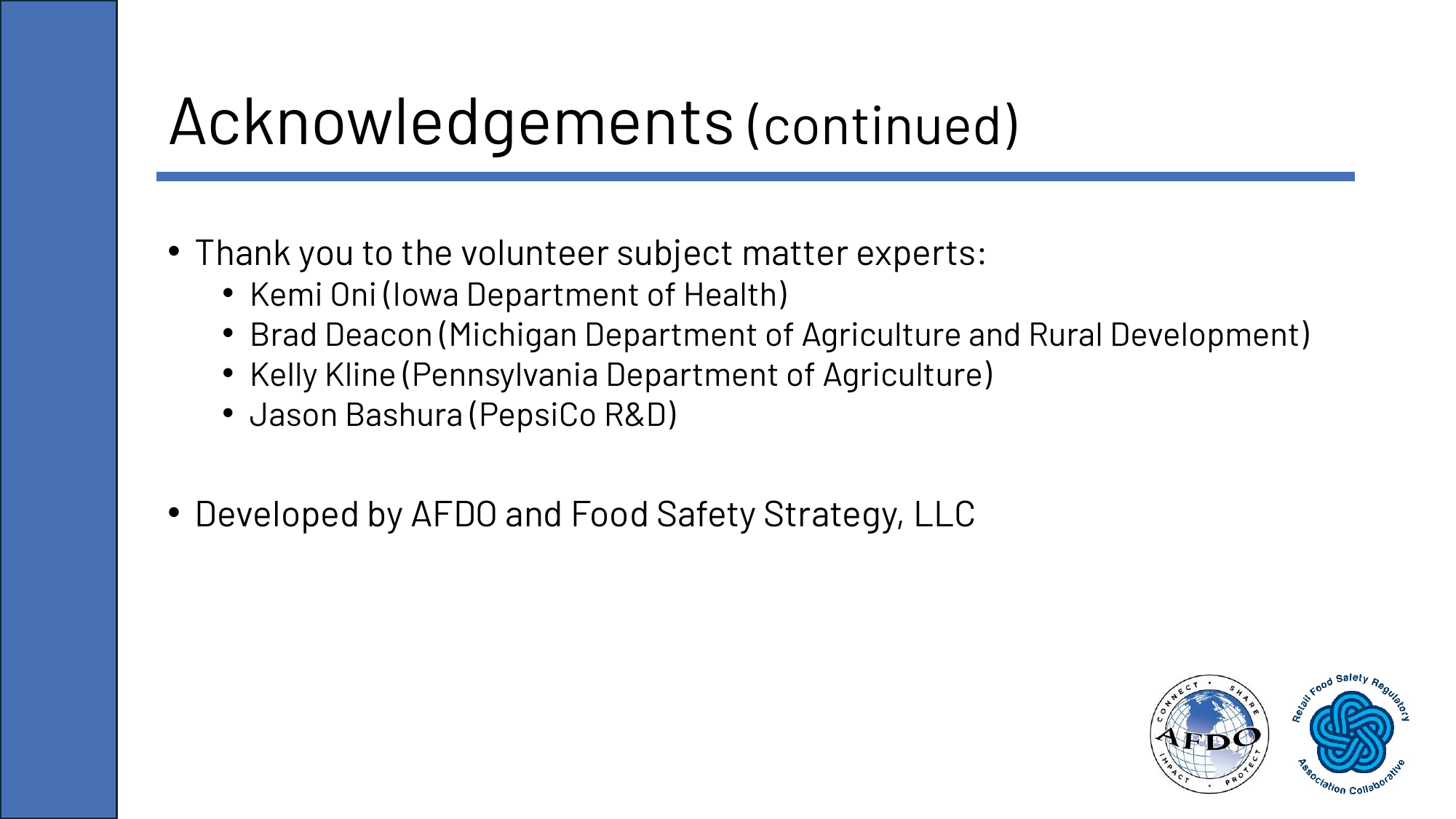

# Acknowledgements (continued)
Thank you to the volunteer subject matter experts:
Kemi Oni (Iowa Department of Health)
Brad Deacon (Michigan Department of Agriculture and Rural Development)
Kelly Kline (Pennsylvania Department of Agriculture)
Jason Bashura (PepsiCo R&D)

Developed by AFDO and Food Safety Strategy, LLC